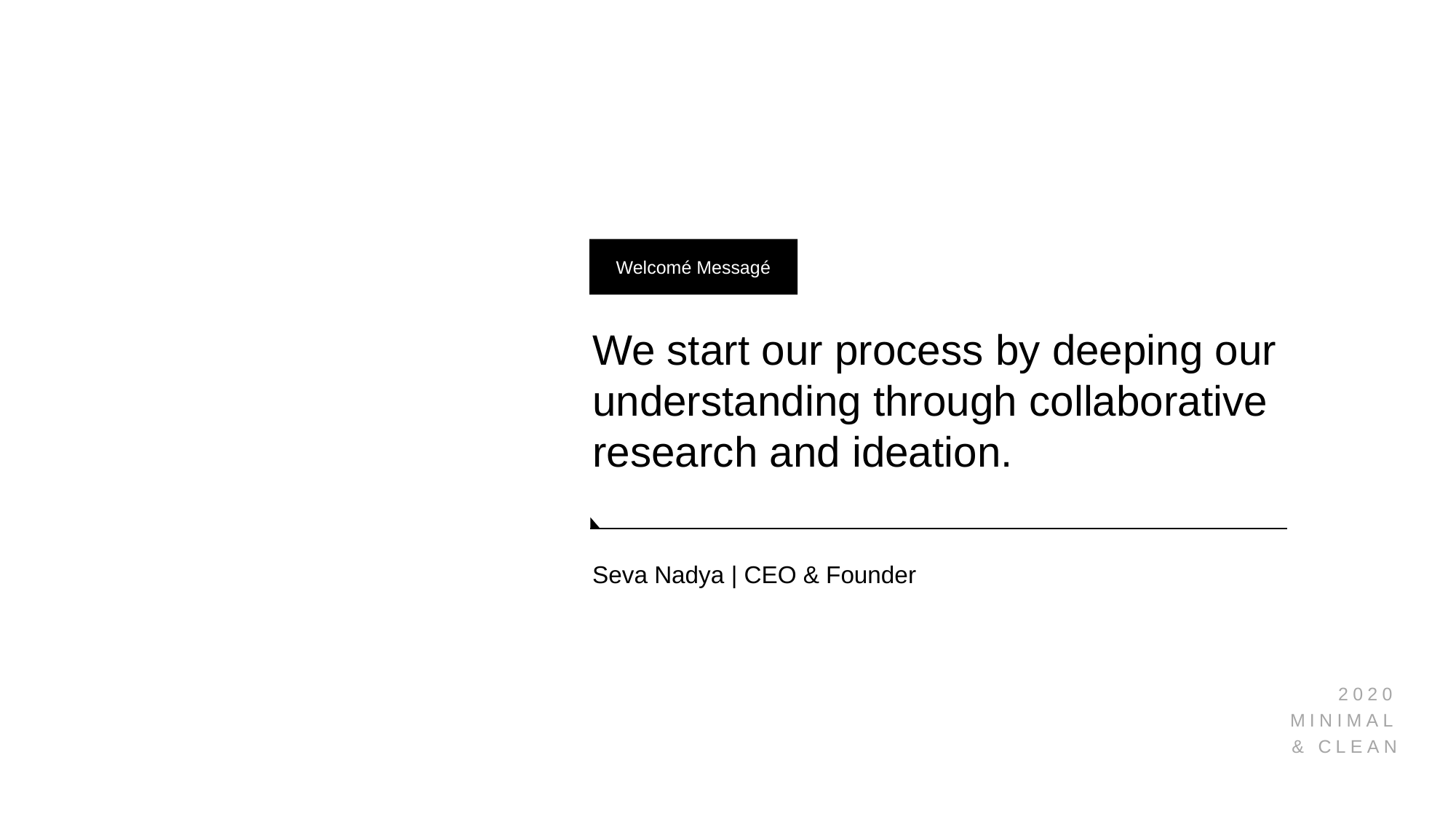

Welcomé Messagé
We start our process by deeping our understanding through collaborative research and ideation.

Seva Nadya | CEO & Founder
2020 MINIMAL & CLEAN